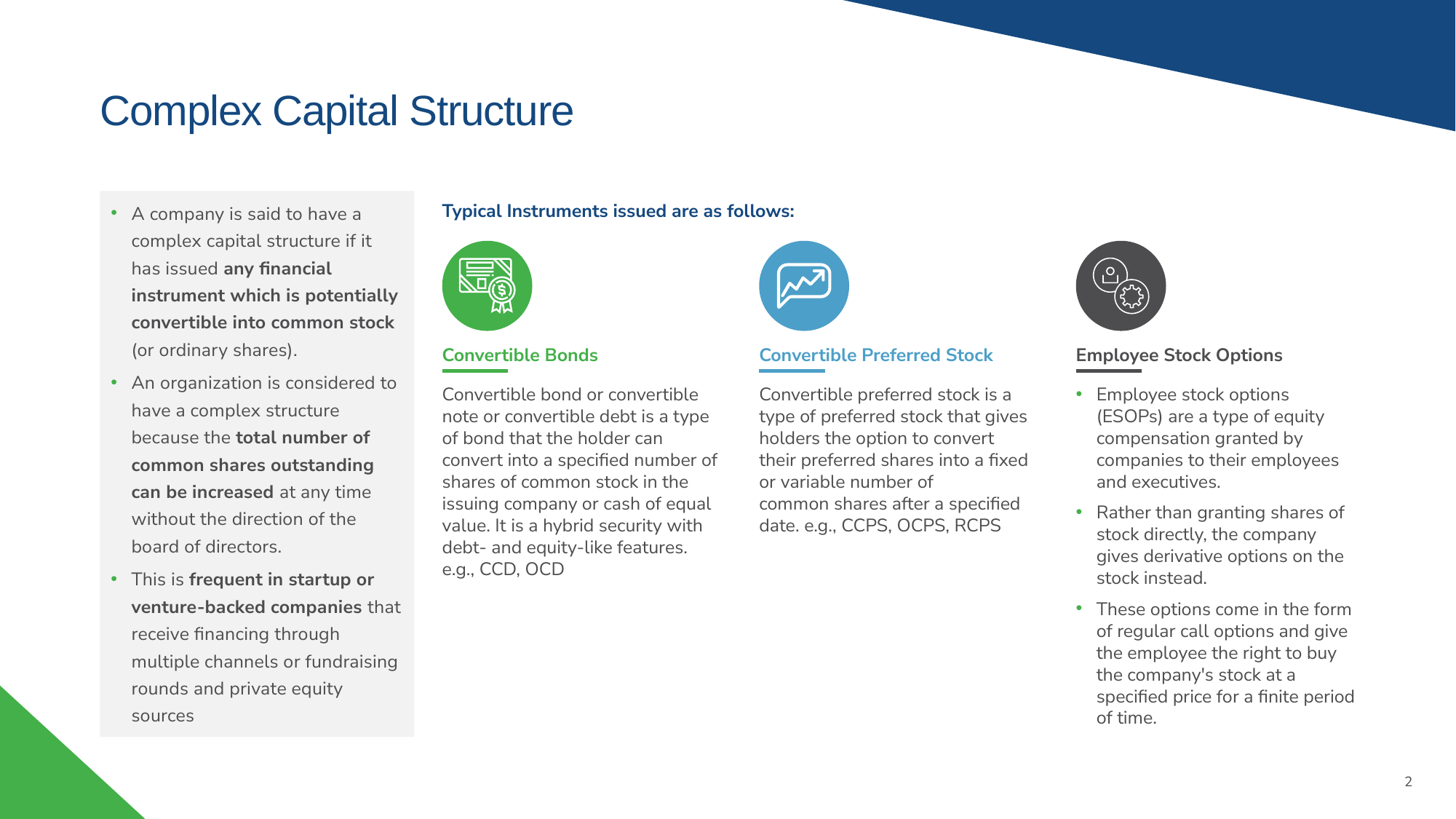

# Complex Capital Structure
A company is said to have a complex capital structure if it has issued any financial instrument which is potentially convertible into common stock (or ordinary shares).
An organization is considered to have a complex structure because the total number of common shares outstanding can be increased at any time without the direction of the board of directors.
This is frequent in startup or venture-backed companies that receive financing through multiple channels or fundraising rounds and private equity sources
Typical Instruments issued are as follows:

Convertible Bonds
Convertible bond or convertible note or convertible debt is a type of bond that the holder can convert into a specified number of shares of common stock in the issuing company or cash of equal value. It is a hybrid security with debt- and equity-like features. e.g., CCD, OCD

Convertible Preferred Stock
Convertible preferred stock is a type of preferred stock that gives holders the option to convert their preferred shares into a fixed or variable number of common shares after a specified date. e.g., CCPS, OCPS, RCPS

Employee Stock Options
Employee stock options (ESOPs) are a type of equity compensation granted by companies to their employees and executives.
Rather than granting shares of stock directly, the company gives derivative options on the stock instead.
These options come in the form of regular call options and give the employee the right to buy the company's stock at a specified price for a finite period of time.
2